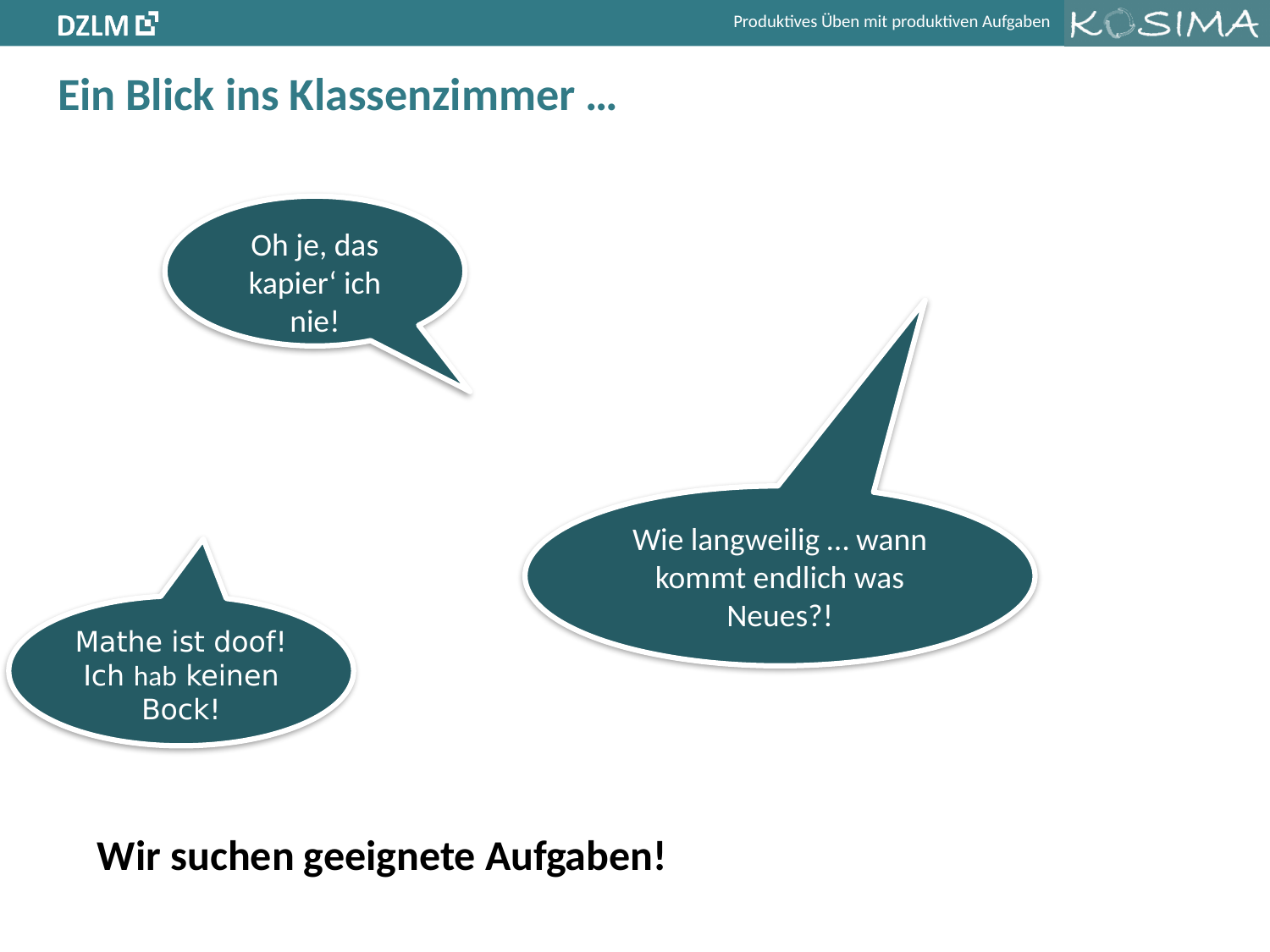

# Ein Blick ins Klassenzimmer …
Oh je, das kapier‘ ich nie!

Wie langweilig … wann kommt endlich was Neues?!
Mathe ist doof! Ich hab keinen Bock!
Wir suchen geeignete Aufgaben!